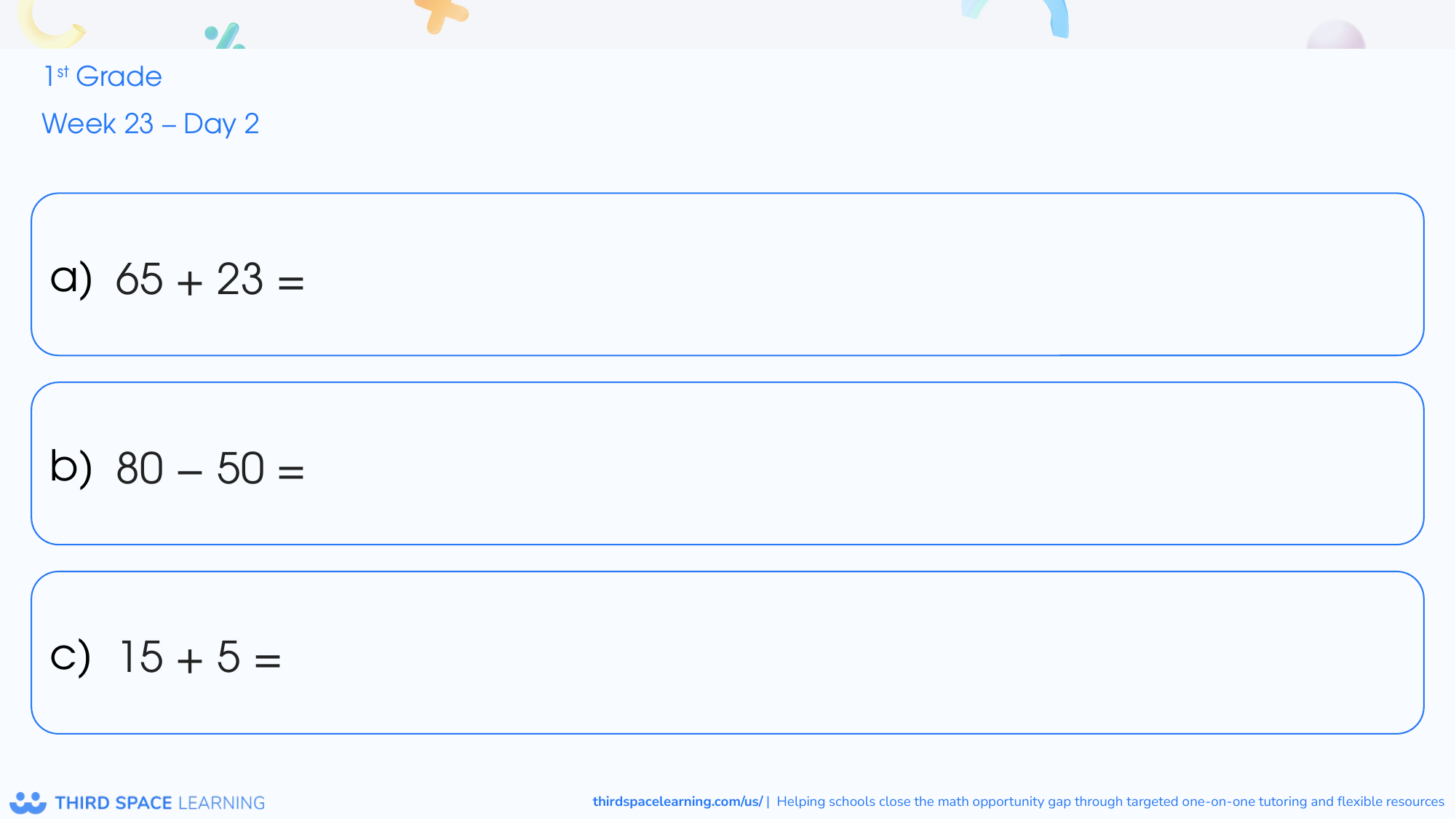

1st Grade
Week 23 – Day 2
65 + 23 =
80 − 50 =
15 + 5 =